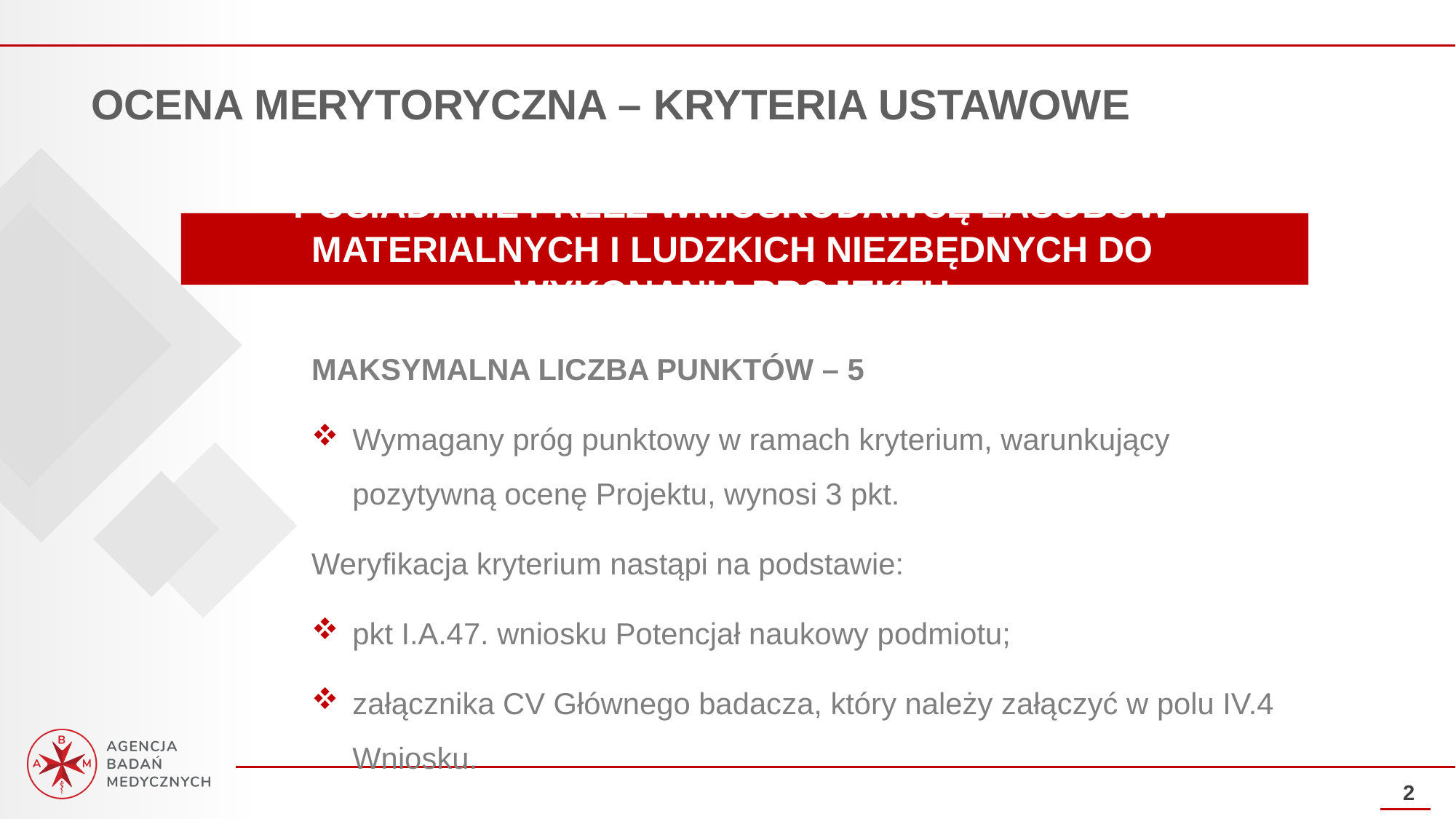

OCENA MERYTORYCZNA – KRYTERIA USTAWOWE

POSIADANIE PRZEZ WNIOSKODAWCĘ ZASOBÓW MATERIALNYCH I LUDZKICH NIEZBĘDNYCH DO WYKONANIA PROJEKTU

MAKSYMALNA LICZBA PUNKTÓW – 5
Wymagany próg punktowy w ramach kryterium, warunkujący pozytywną ocenę Projektu, wynosi 3 pkt.
Weryfikacja kryterium nastąpi na podstawie:
pkt I.A.47. wniosku Potencjał naukowy podmiotu;
załącznika CV Głównego badacza, który należy załączyć w polu IV.4 Wniosku.

2